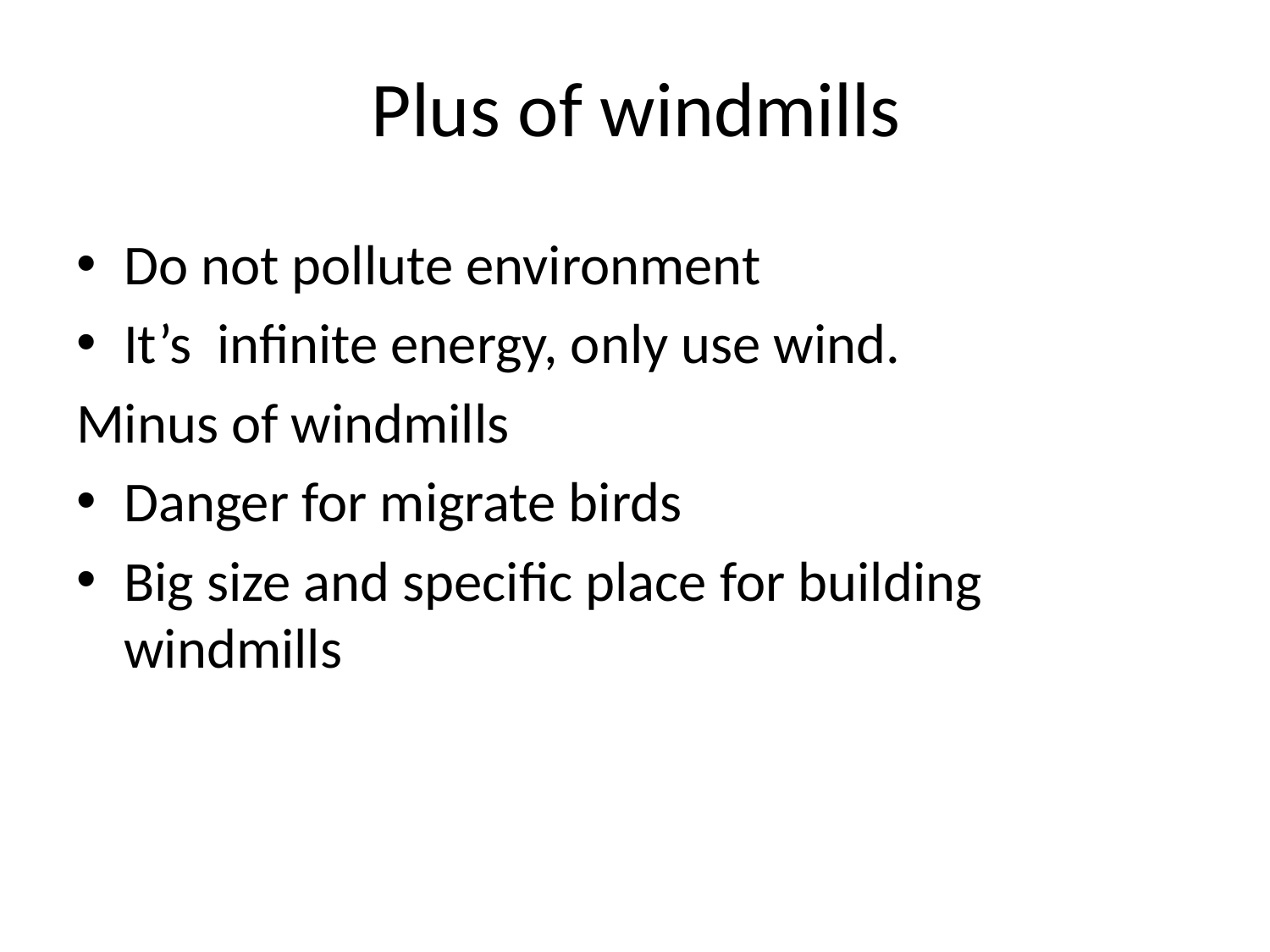

# Plus of windmills
Do not pollute environment
It’s  infinite energy, only use wind.
Minus of windmills
Danger for migrate birds
Big size and specific place for building windmills